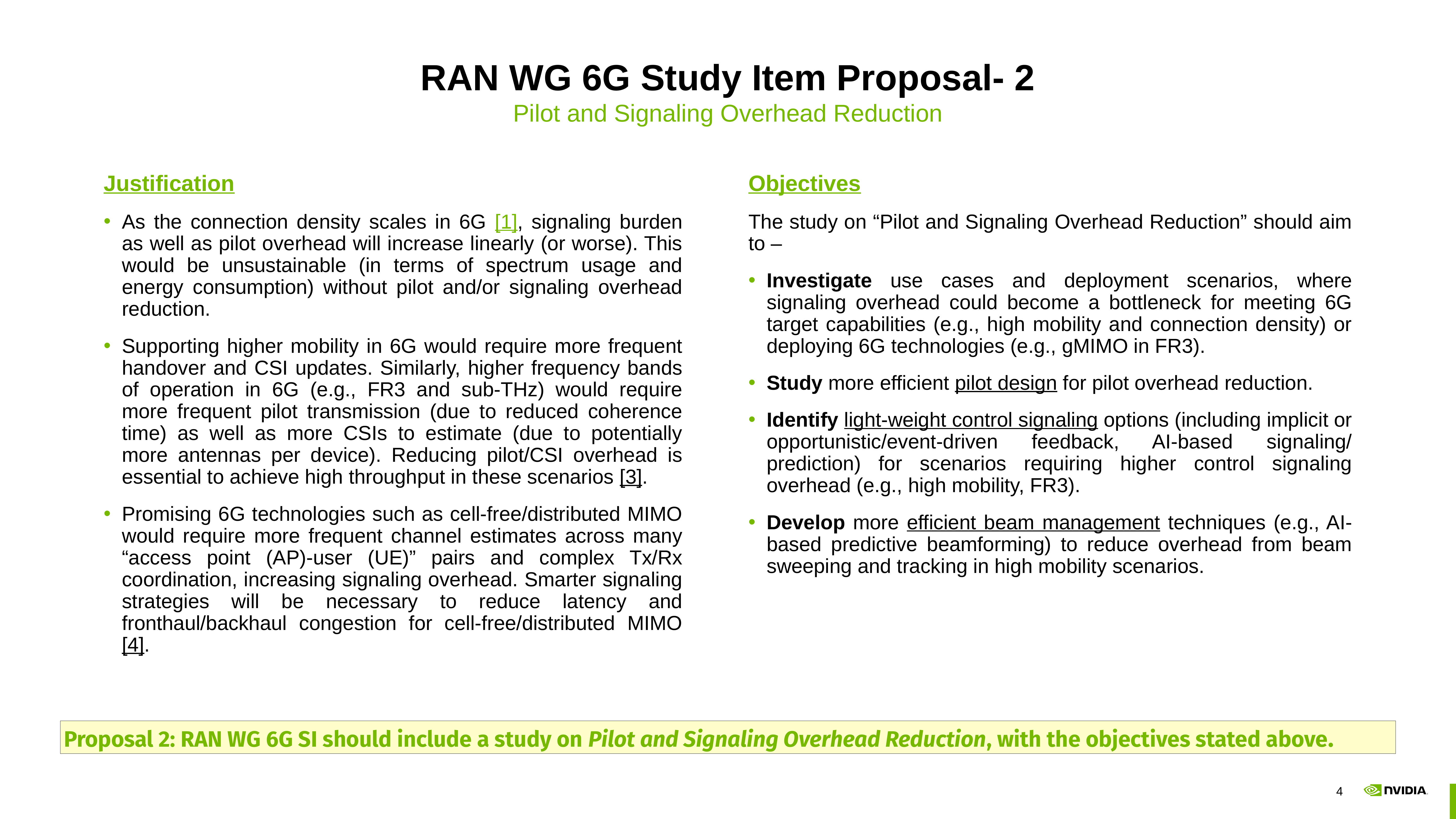

# RAN WG 6G Study Item Proposal- 2
Pilot and Signaling Overhead Reduction
Justification
As the connection density scales in 6G [1], signaling burden as well as pilot overhead will increase linearly (or worse). This would be unsustainable (in terms of spectrum usage and energy consumption) without pilot and/or signaling overhead reduction.
Supporting higher mobility in 6G would require more frequent handover and CSI updates. Similarly, higher frequency bands of operation in 6G (e.g., FR3 and sub-THz) would require more frequent pilot transmission (due to reduced coherence time) as well as more CSIs to estimate (due to potentially more antennas per device). Reducing pilot/CSI overhead is essential to achieve high throughput in these scenarios [3].
Promising 6G technologies such as cell-free/distributed MIMO would require more frequent channel estimates across many “access point (AP)-user (UE)” pairs and complex Tx/Rx coordination, increasing signaling overhead. Smarter signaling strategies will be necessary to reduce latency and fronthaul/backhaul congestion for cell-free/distributed MIMO [4].
Objectives
The study on “Pilot and Signaling Overhead Reduction” should aim to –
Investigate use cases and deployment scenarios, where signaling overhead could become a bottleneck for meeting 6G target capabilities (e.g., high mobility and connection density) or deploying 6G technologies (e.g., gMIMO in FR3).
Study more efficient pilot design for pilot overhead reduction.
Identify light-weight control signaling options (including implicit or opportunistic/event-driven feedback, AI-based signaling/ prediction) for scenarios requiring higher control signaling overhead (e.g., high mobility, FR3).
Develop more efficient beam management techniques (e.g., AI-based predictive beamforming) to reduce overhead from beam sweeping and tracking in high mobility scenarios.

Proposal 2: RAN WG 6G SI should include a study on Pilot and Signaling Overhead Reduction, with the objectives stated above.